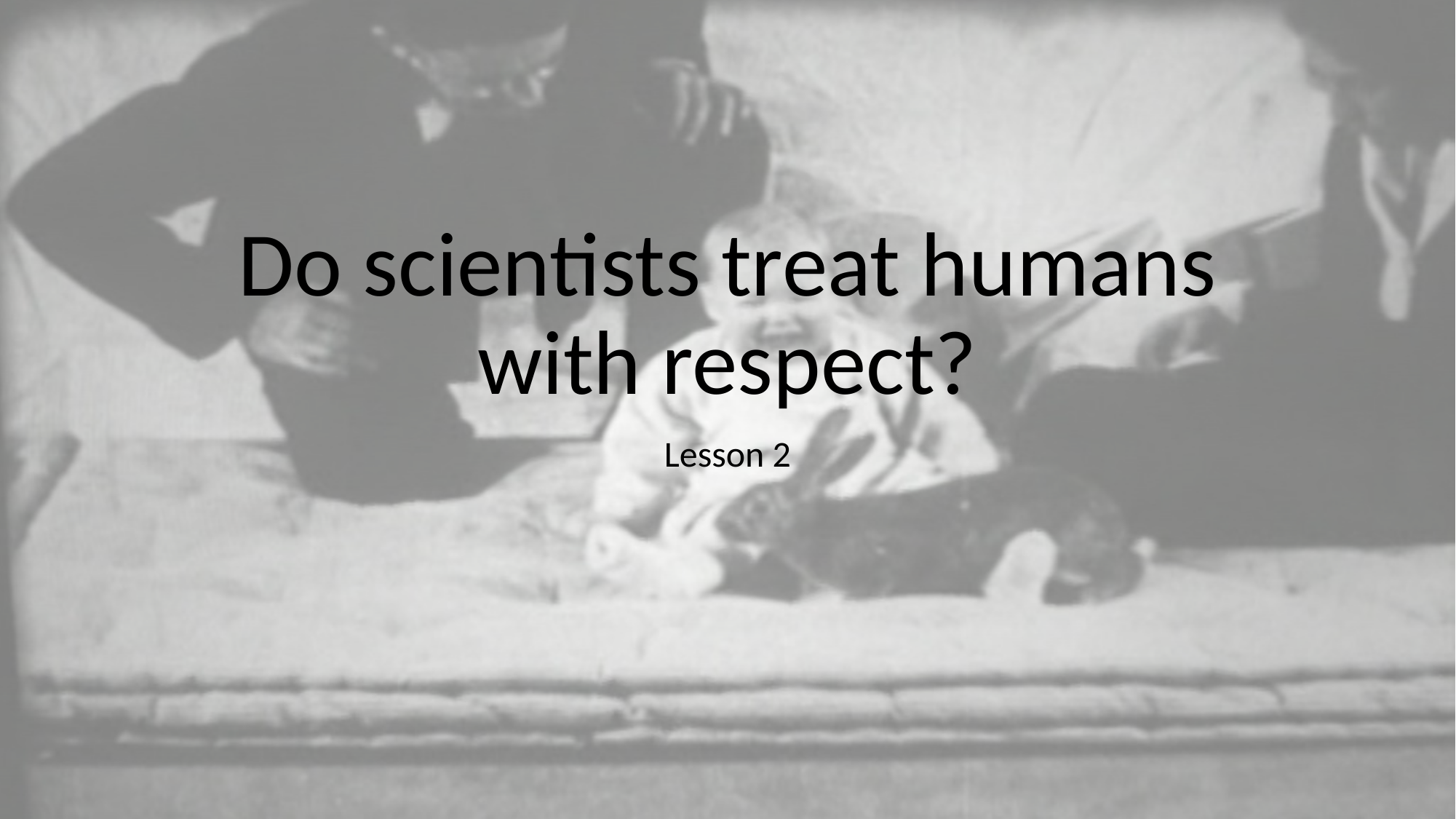

# Do scientists treat humans with respect?
Lesson 2